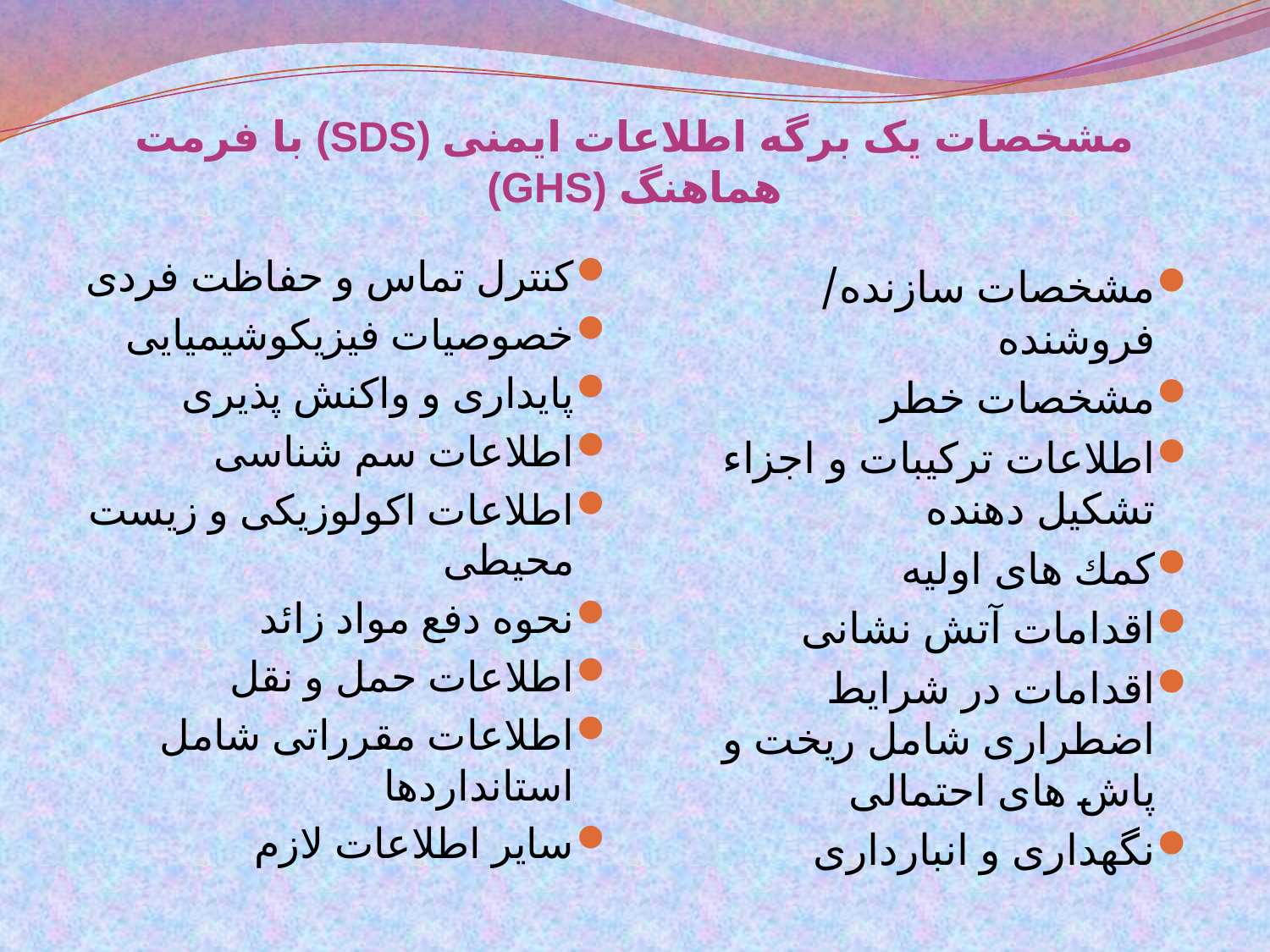

# مشخصات یک برگه اطلاعات ایمنی (SDS) با فرمت هماهنگ (GHS)
كنترل تماس و حفاظت فردی
خصوصیات فیزيكوشیمیايی
پايداری و واكنش پذيری
اطلاعات سم شناسی
اطلاعات اكولوزيكی و زيست محیطی
نحوه دفع مواد زائد
اطلاعات حمل و نقل
اطلاعات مقرراتی شامل استانداردها
ساير اطلاعات لازم
مشخصات سازنده/ فروشنده
مشخصات خطر
اطلاعات تركیبات و اجزاء تشكیل دهنده
كمك های اولیه
اقدامات آتش نشانی
اقدامات در شرايط اضطراری شامل ريخت و پاش های احتمالی
نگهداری و انبارداری